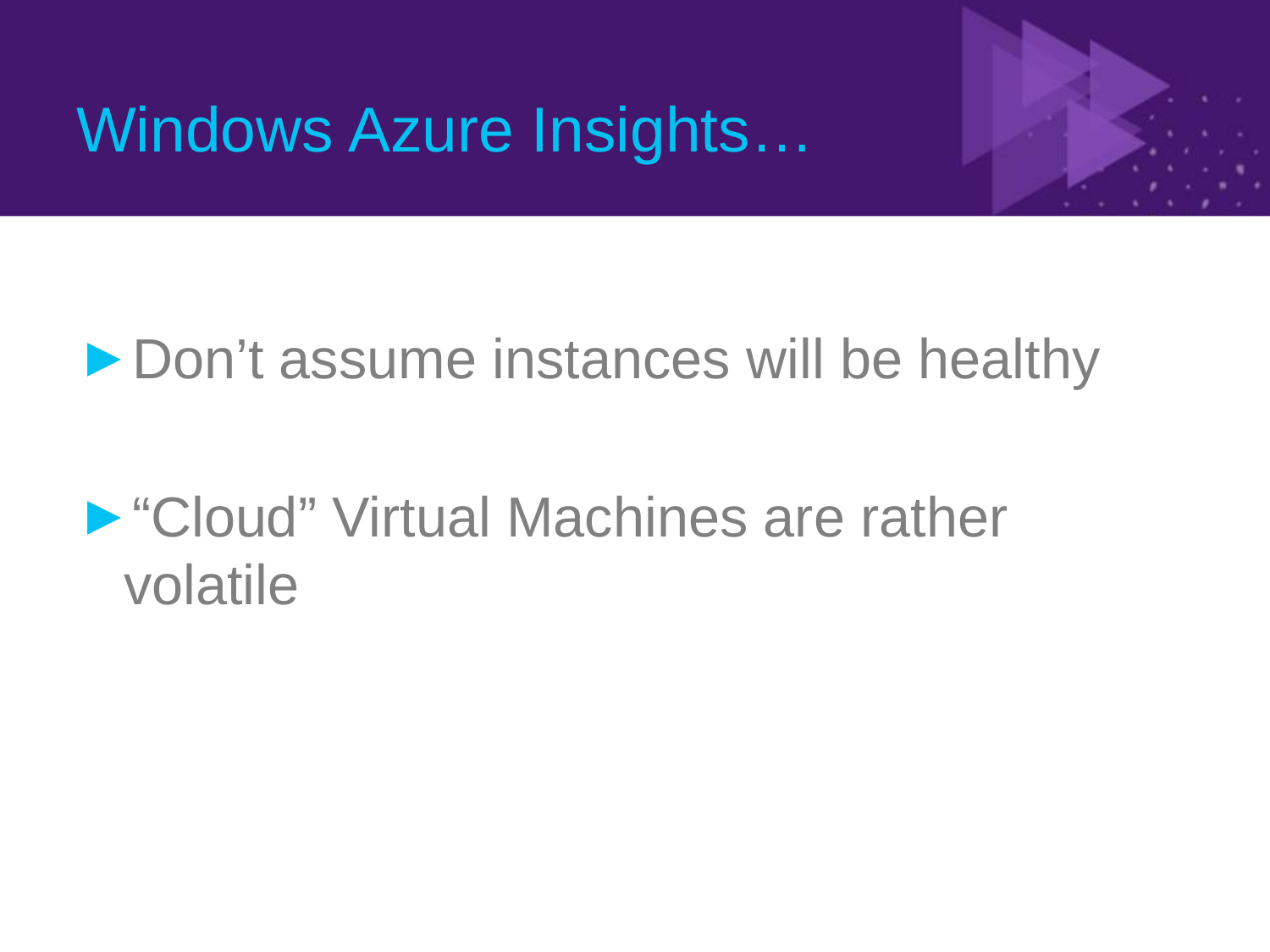

# Windows Azure Insights…
Don’t assume instances will be healthy

“Cloud” Virtual Machines are rather volatile